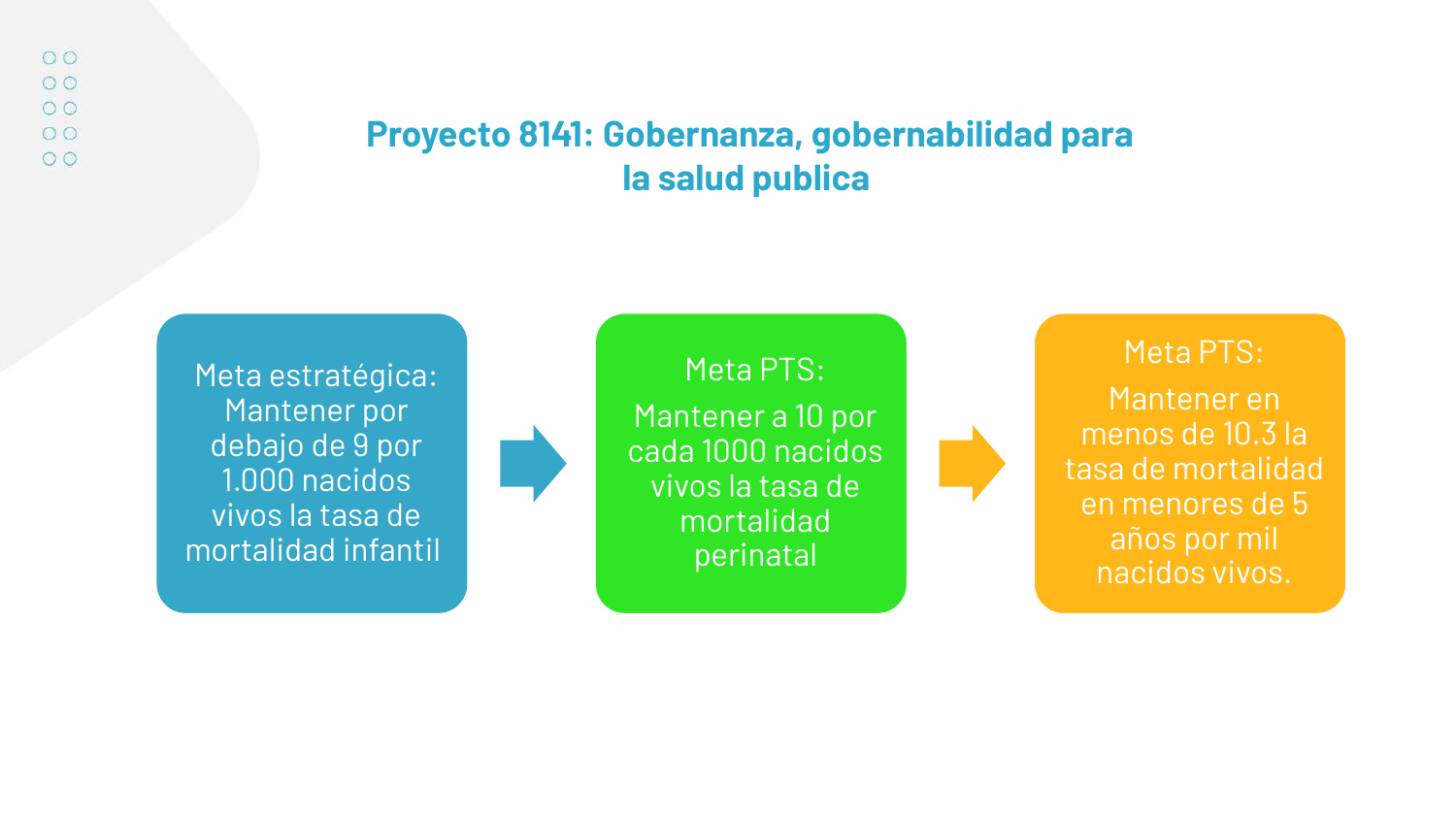

Proyecto 8141: Gobernanza, gobernabilidad para la salud publica
Meta estratégica: Mantener por debajo de 9 por 1.000 nacidos vivos la tasa de mortalidad infantil

Meta PTS:
Mantener a 10 por cada 1000 nacidos vivos la tasa de mortalidad perinatal

Meta PTS:
Mantener en menos de 10.3 la tasa de mortalidad en menores de 5 años por mil nacidos vivos.